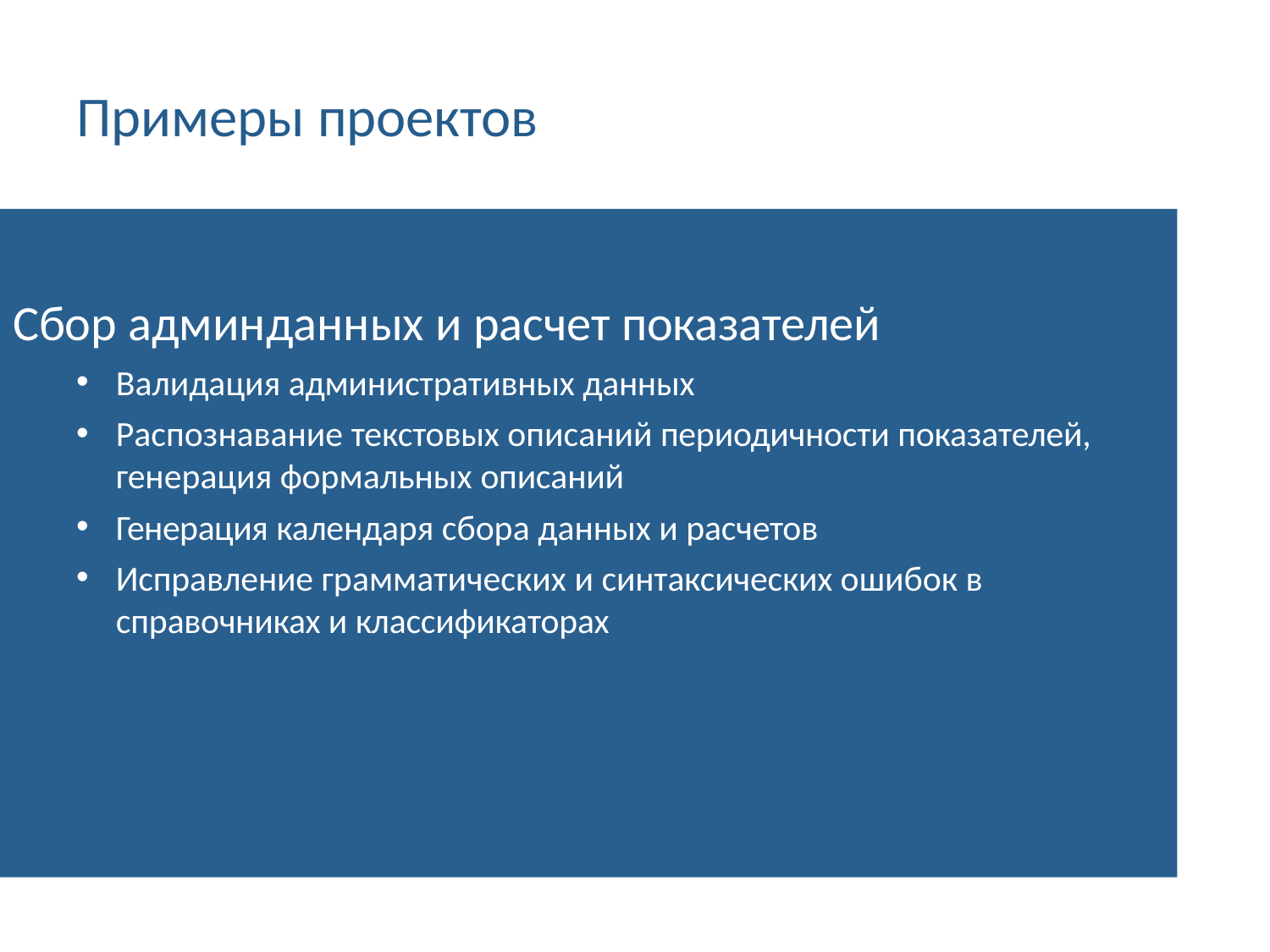

# Примеры проектов

Сбор админданных и расчет показателей
Валидация административных данных
Распознавание текстовых описаний периодичности показателей, генерация формальных описаний
Генерация календаря сбора данных и расчетов
Исправление грамматических и синтаксических ошибок в справочниках и классификаторах